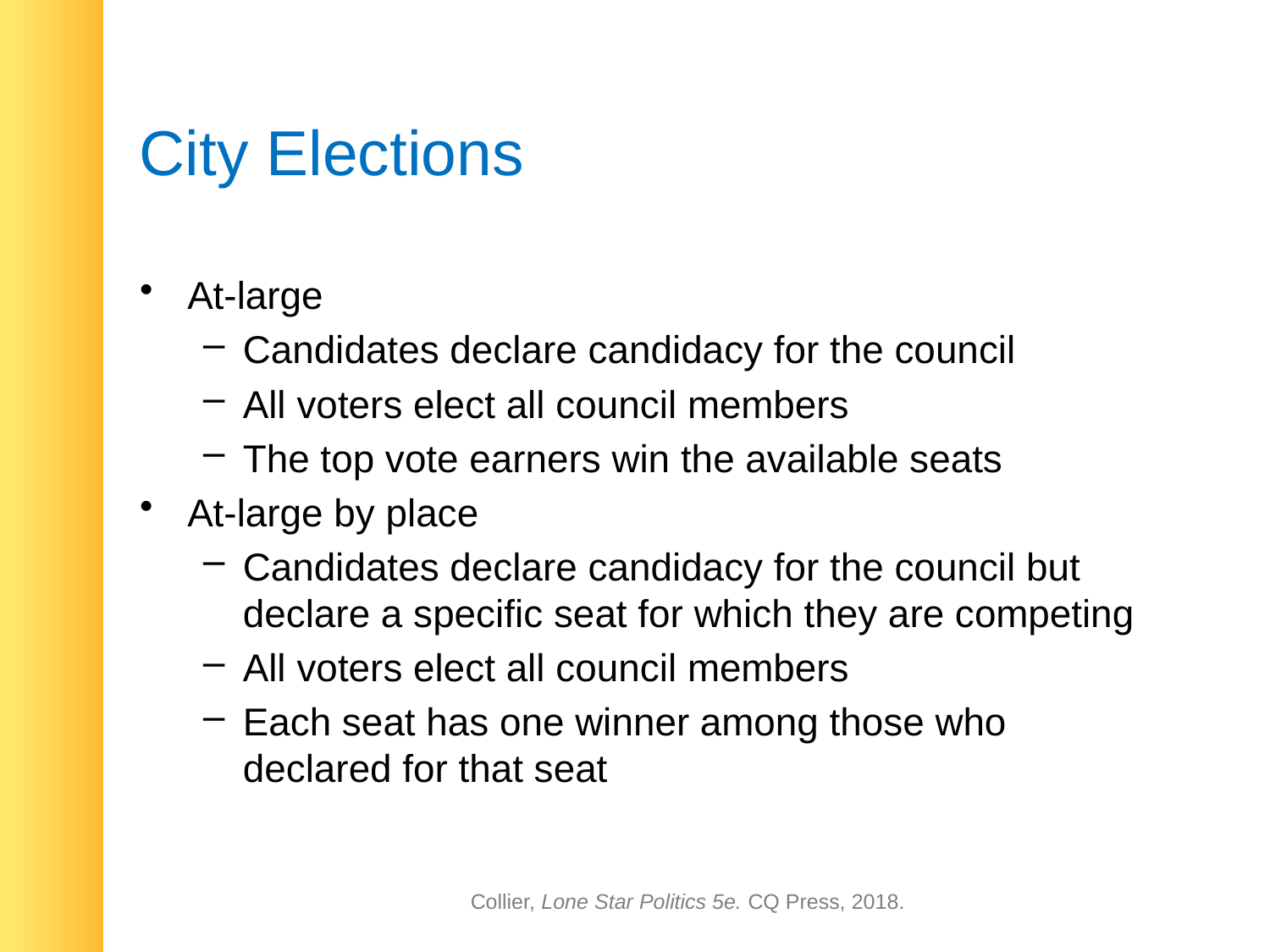

# City Elections
At-large
Candidates declare candidacy for the council
All voters elect all council members
The top vote earners win the available seats
At-large by place
Candidates declare candidacy for the council but declare a specific seat for which they are competing
All voters elect all council members
Each seat has one winner among those who declared for that seat

Collier, Lone Star Politics 5e. CQ Press, 2018.